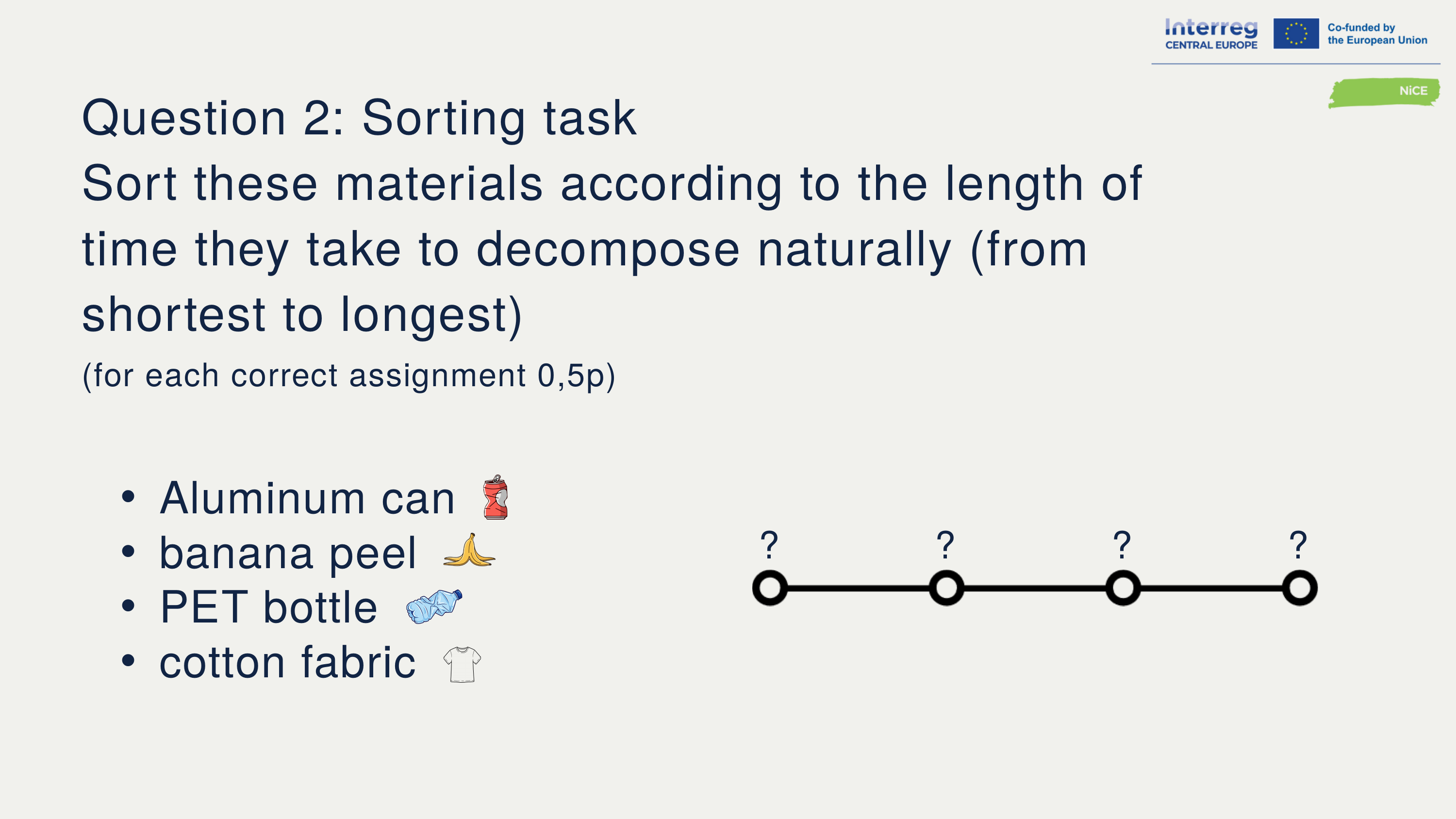

Question 2: Sorting task
Sort these materials according to the length of time they take to decompose naturally (from shortest to longest)
(for each correct assignment 0,5p)
Aluminum can
banana peel
PET bottle
cotton fabric

?
?
?
?